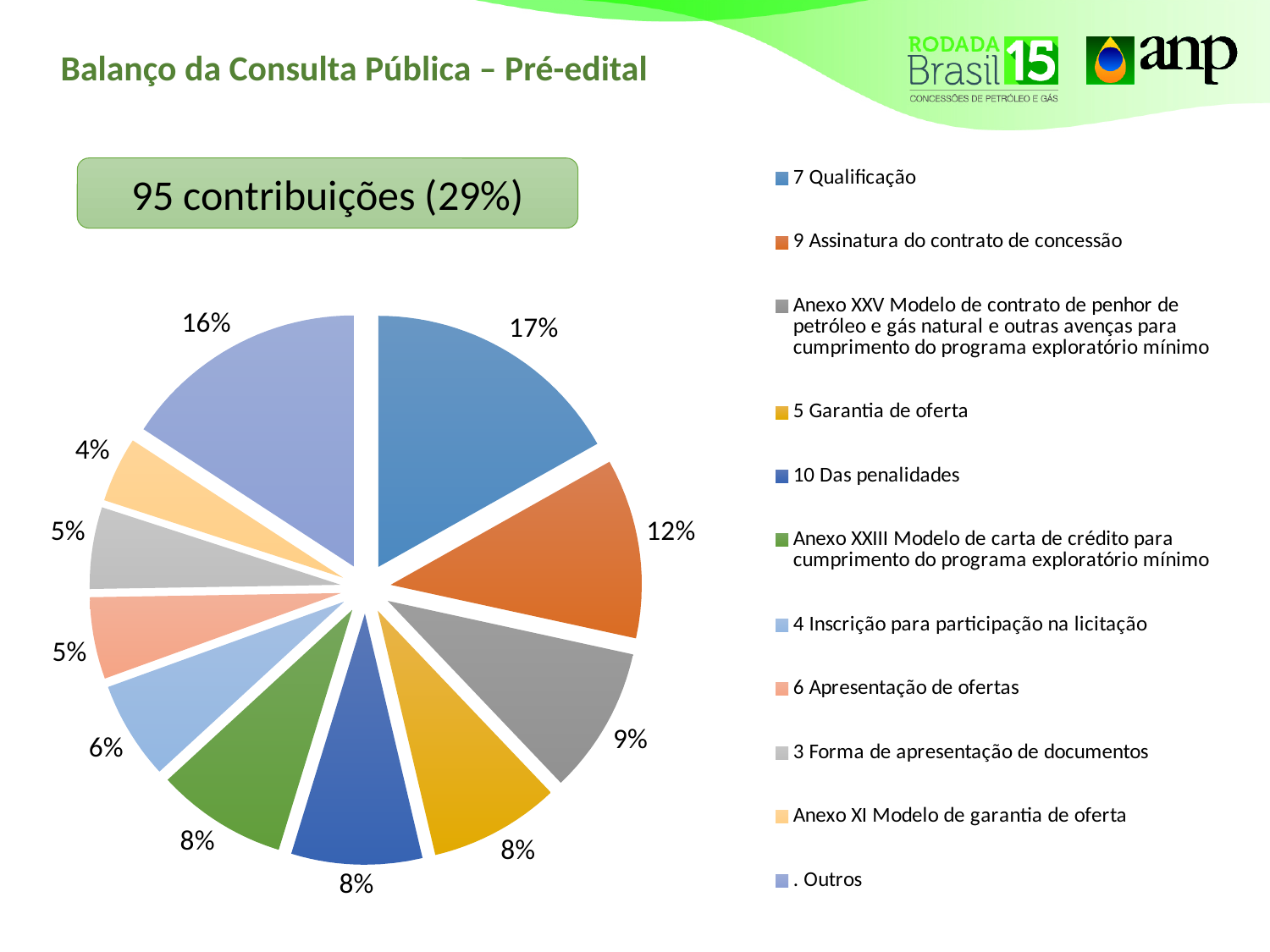

# Balanço da Consulta Pública – Pré-edital

[unsupported chart]

95 contribuições (29%)